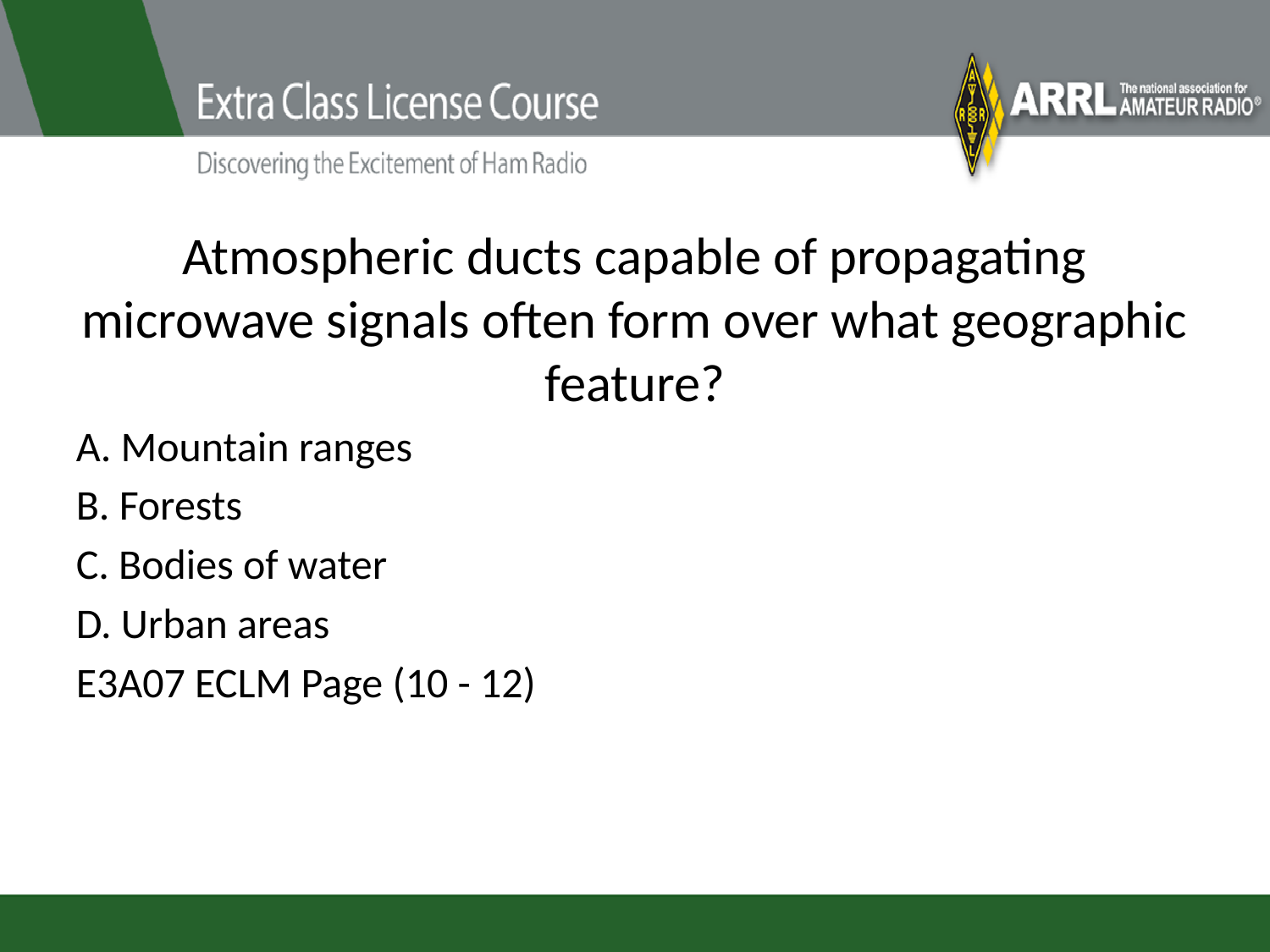

# Atmospheric ducts capable of propagating microwave signals often form over what geographic feature?
A. Mountain ranges
B. Forests
C. Bodies of water
D. Urban areas
E3A07 ECLM Page (10 - 12)